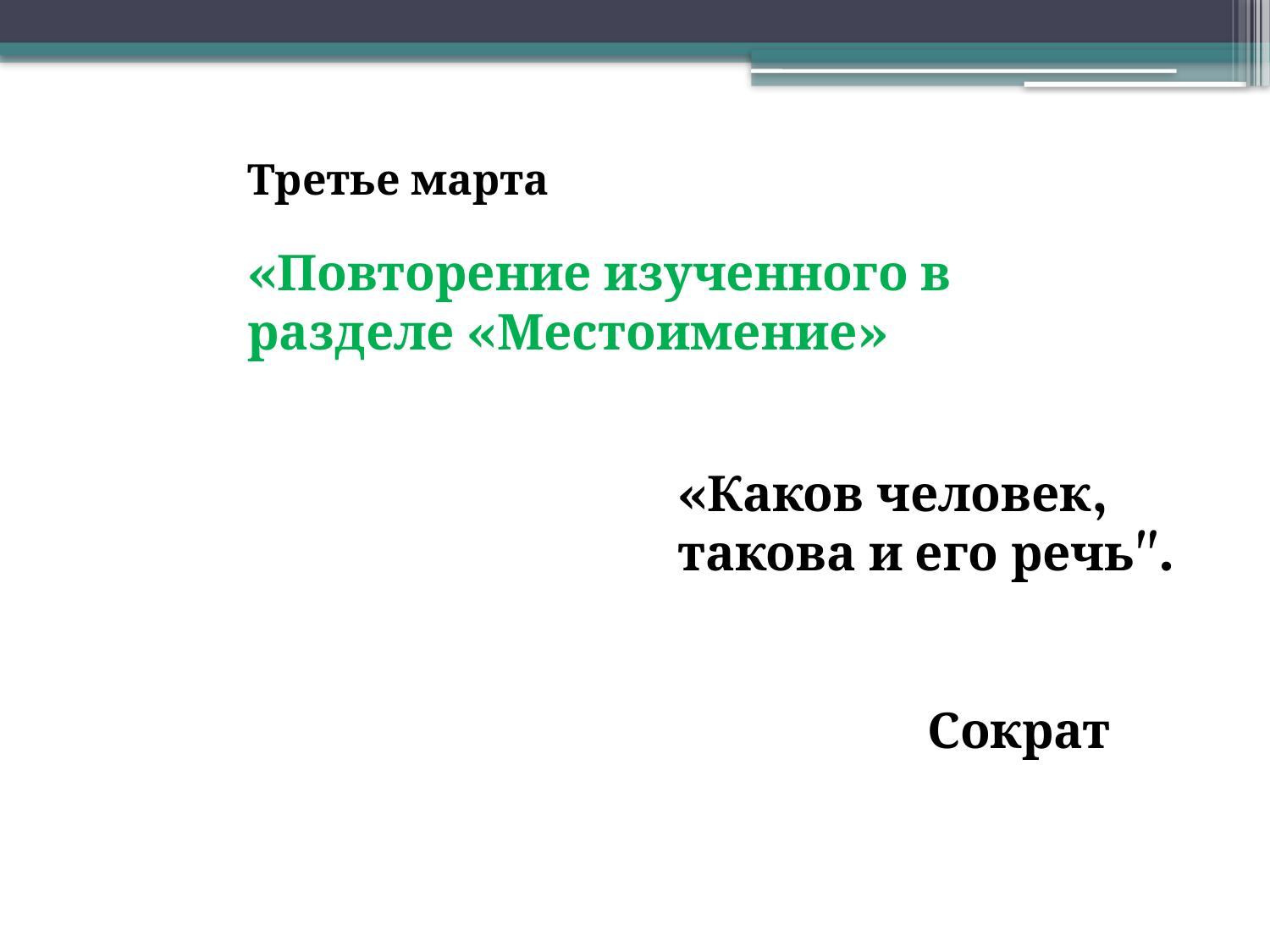

Третье марта

«Повторение изученного в разделе «Местоимение»

«Каков человек, такова и его речь".

                    Сократ